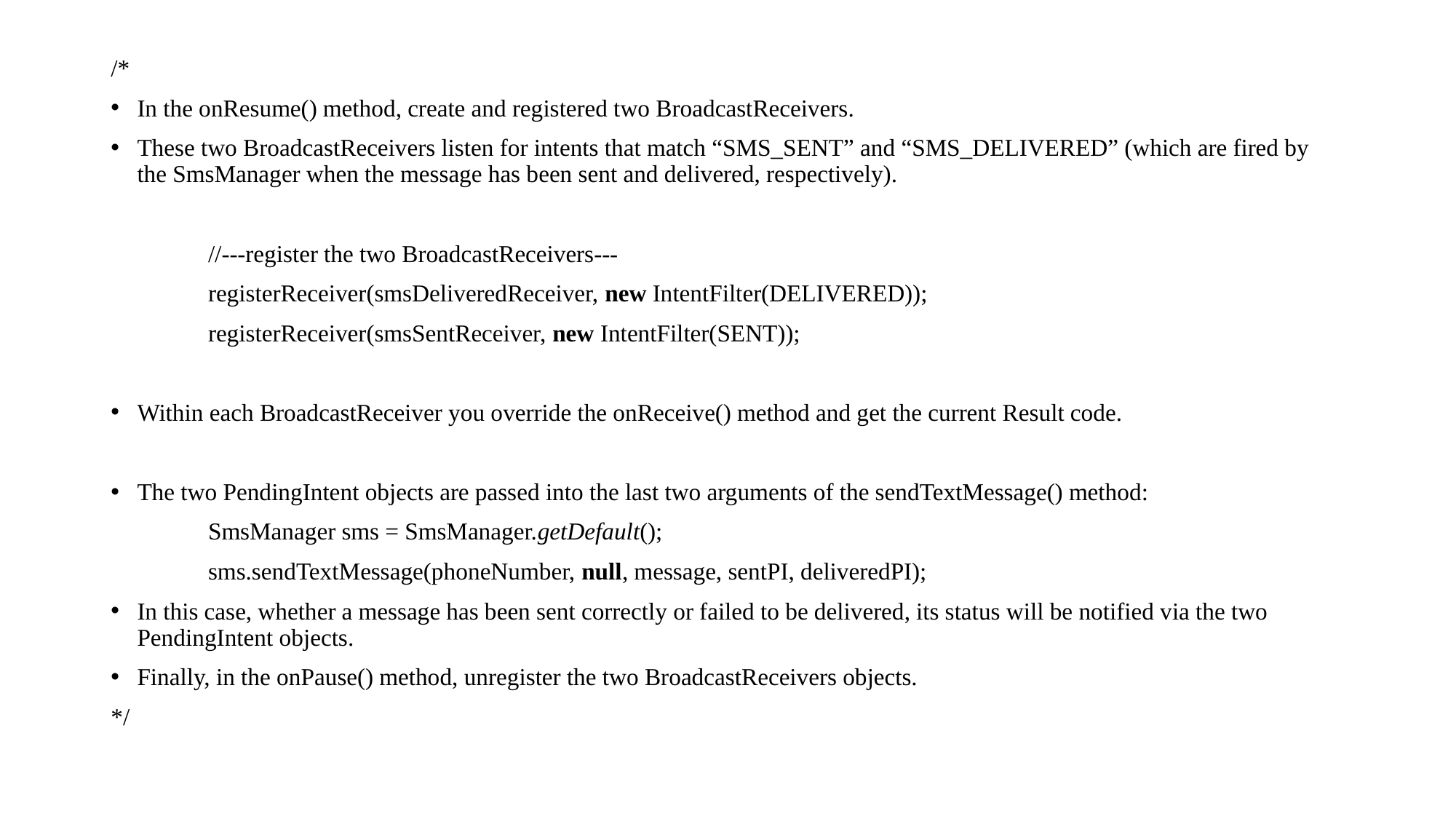

/*
In the onResume() method, create and registered two BroadcastReceivers.
These two BroadcastReceivers listen for intents that match “SMS_SENT” and “SMS_DELIVERED” (which are fired by the SmsManager when the message has been sent and delivered, respectively).

	//---register the two BroadcastReceivers---
	registerReceiver(smsDeliveredReceiver, new IntentFilter(DELIVERED));
	registerReceiver(smsSentReceiver, new IntentFilter(SENT));

Within each BroadcastReceiver you override the onReceive() method and get the current Result code.

The two PendingIntent objects are passed into the last two arguments of the sendTextMessage() method:
	SmsManager sms = SmsManager.getDefault();
	sms.sendTextMessage(phoneNumber, null, message, sentPI, deliveredPI);
In this case, whether a message has been sent correctly or failed to be delivered, its status will be notified via the two PendingIntent objects.
Finally, in the onPause() method, unregister the two BroadcastReceivers objects.
*/